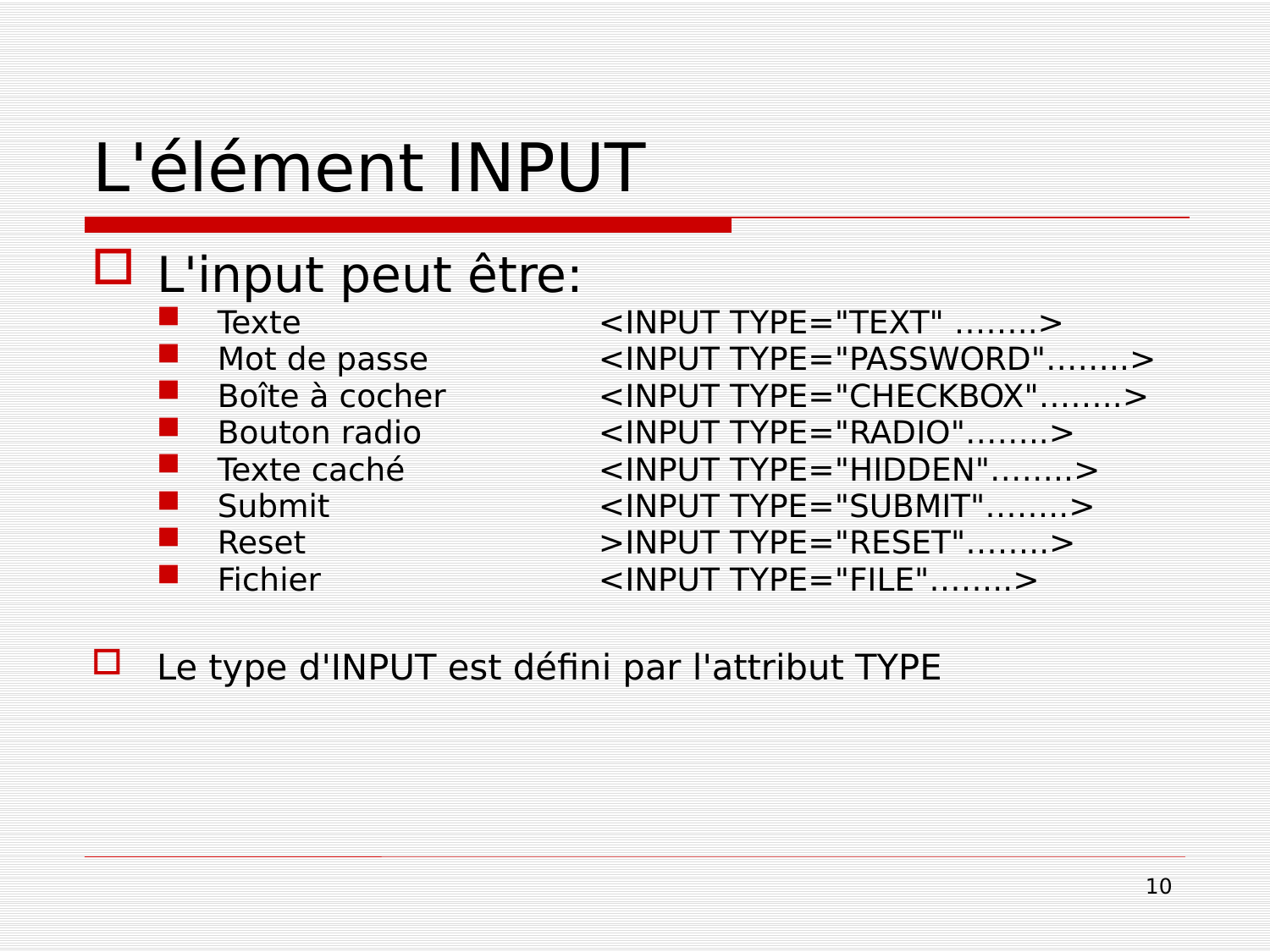

# L'élément INPUT
L'input peut être:
Texte			<INPUT TYPE="TEXT" ……..>
Mot de passe		<INPUT TYPE="PASSWORD"……..>
Boîte à cocher		<INPUT TYPE="CHECKBOX"……..>
Bouton radio		<INPUT TYPE="RADIO"……..>
Texte caché		<INPUT TYPE="HIDDEN"……..>
Submit			<INPUT TYPE="SUBMIT"……..>
Reset			>INPUT TYPE="RESET"……..>
Fichier			<INPUT TYPE="FILE"……..>

Le type d'INPUT est défini par l'attribut TYPE

10